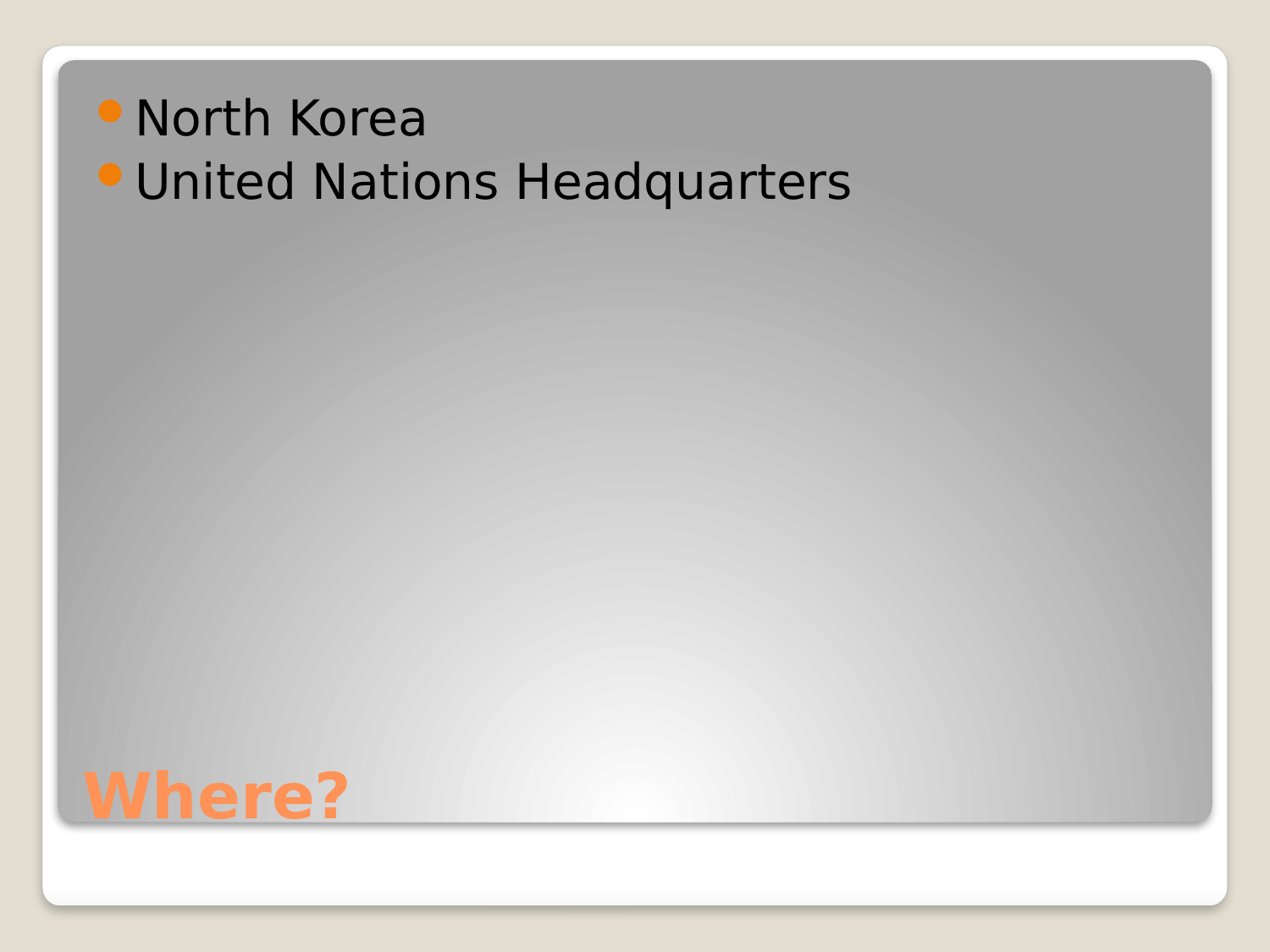

North Korea
United Nations Headquarters
# Where?